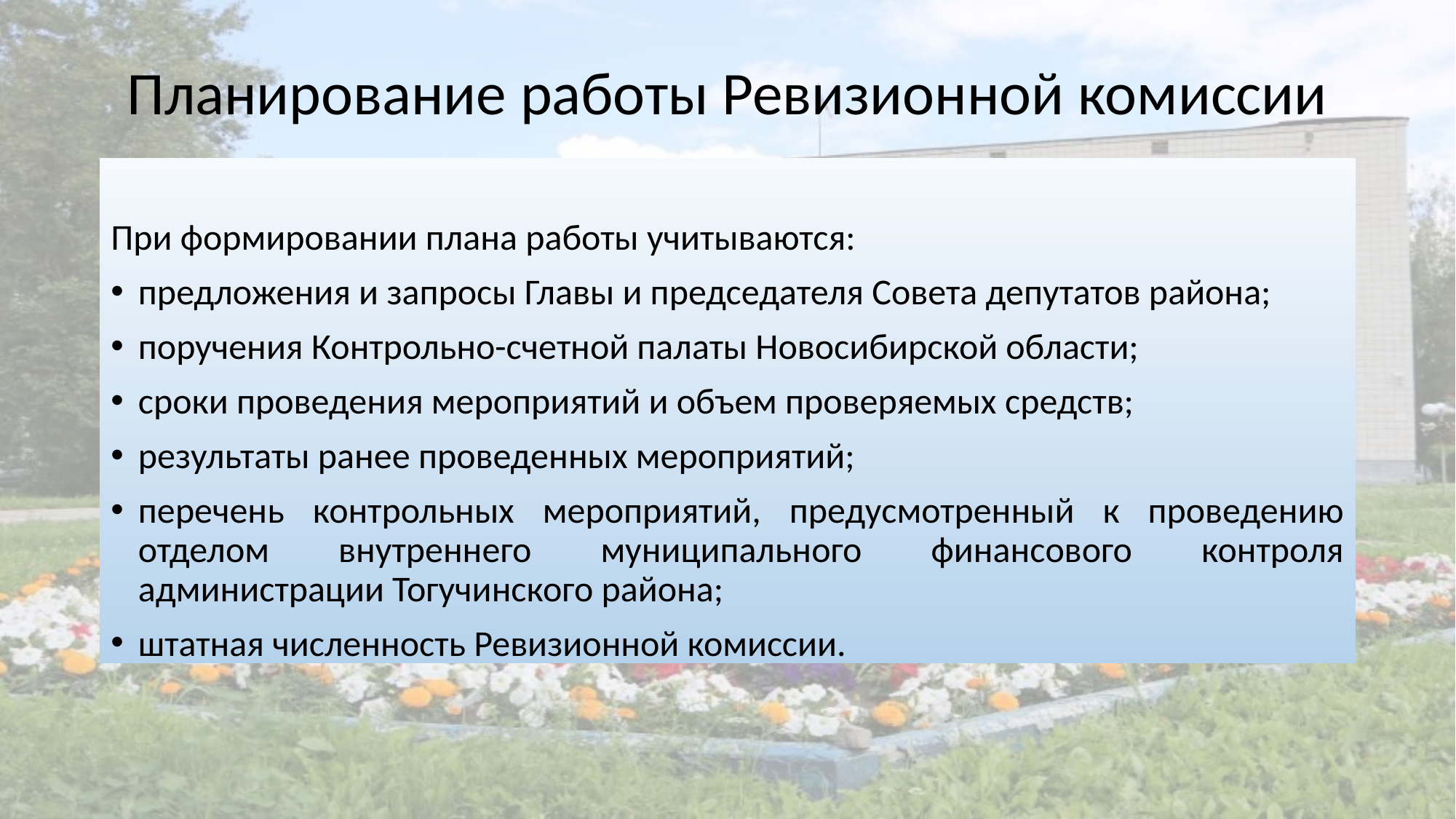

# Планирование работы Ревизионной комиссии

При формировании плана работы учитываются:
предложения и запросы Главы и председателя Совета депутатов района;
поручения Контрольно-счетной палаты Новосибирской области;
сроки проведения мероприятий и объем проверяемых средств;
результаты ранее проведенных мероприятий;
перечень контрольных мероприятий, предусмотренный к проведению отделом внутреннего муниципального финансового контроля администрации Тогучинского района;
штатная численность Ревизионной комиссии.